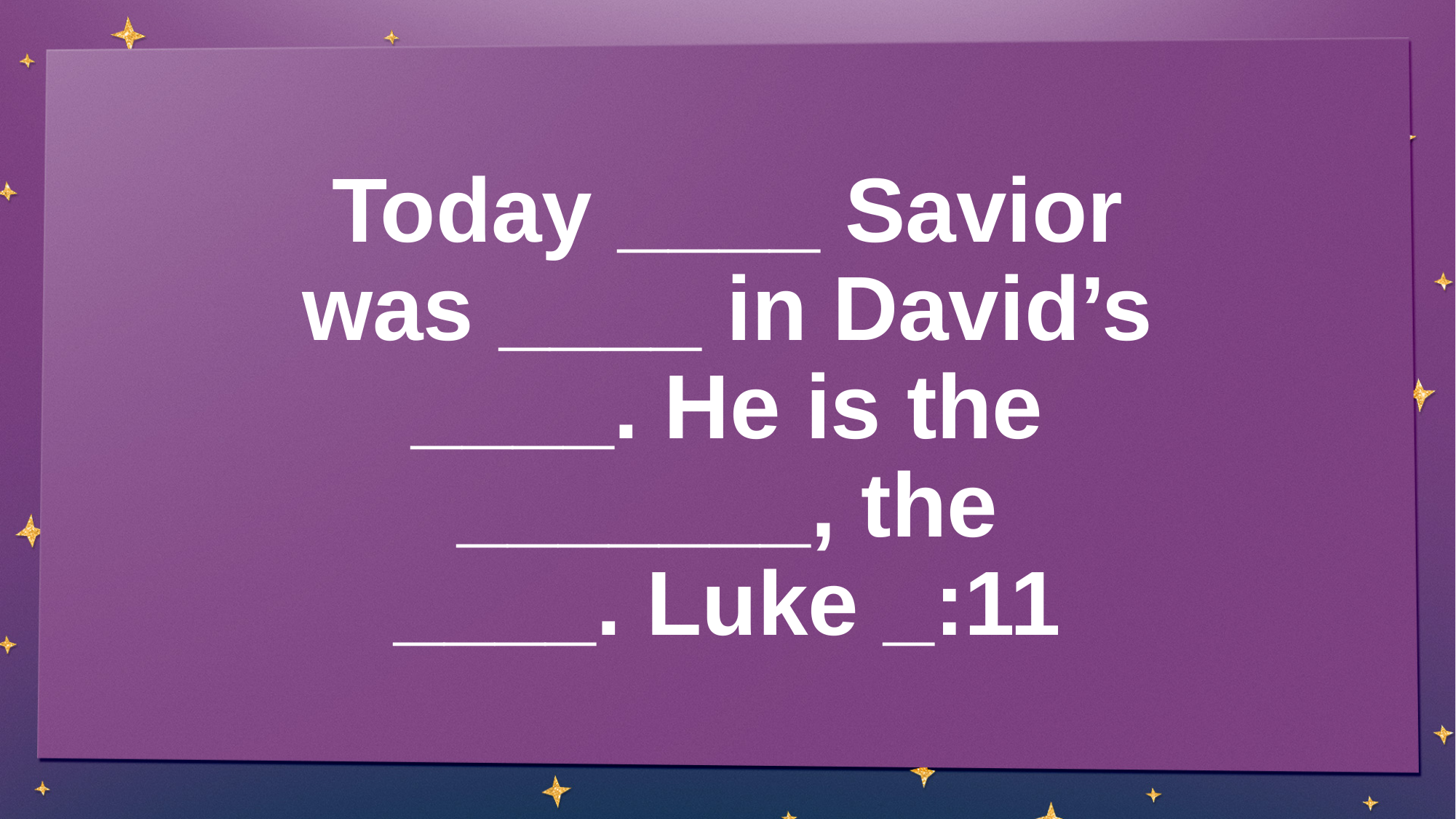

# Today ____ Savior was ____ in David’s ____. He is the _______, the ____. Luke _:11